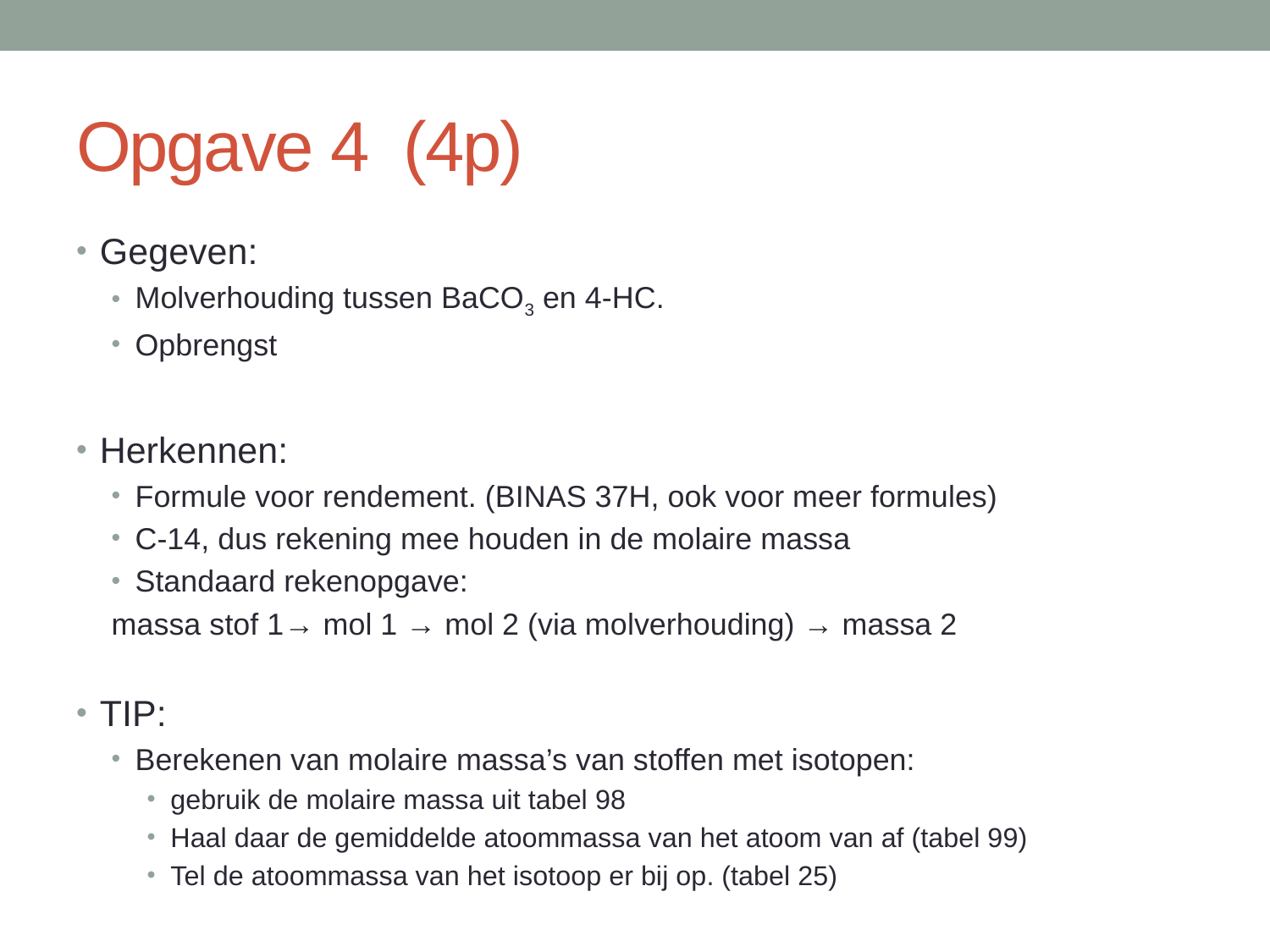

# Opgave 4  (4p)
Gegeven:
Molverhouding tussen BaCO3 en 4-HC.
Opbrengst

Herkennen:
Formule voor rendement. (BINAS 37H, ook voor meer formules)
C-14, dus rekening mee houden in de molaire massa
Standaard rekenopgave:
	massa stof 1→ mol 1 → mol 2 (via molverhouding) → massa 2

TIP:
Berekenen van molaire massa’s van stoffen met isotopen:
gebruik de molaire massa uit tabel 98
Haal daar de gemiddelde atoommassa van het atoom van af (tabel 99)
Tel de atoommassa van het isotoop er bij op. (tabel 25)